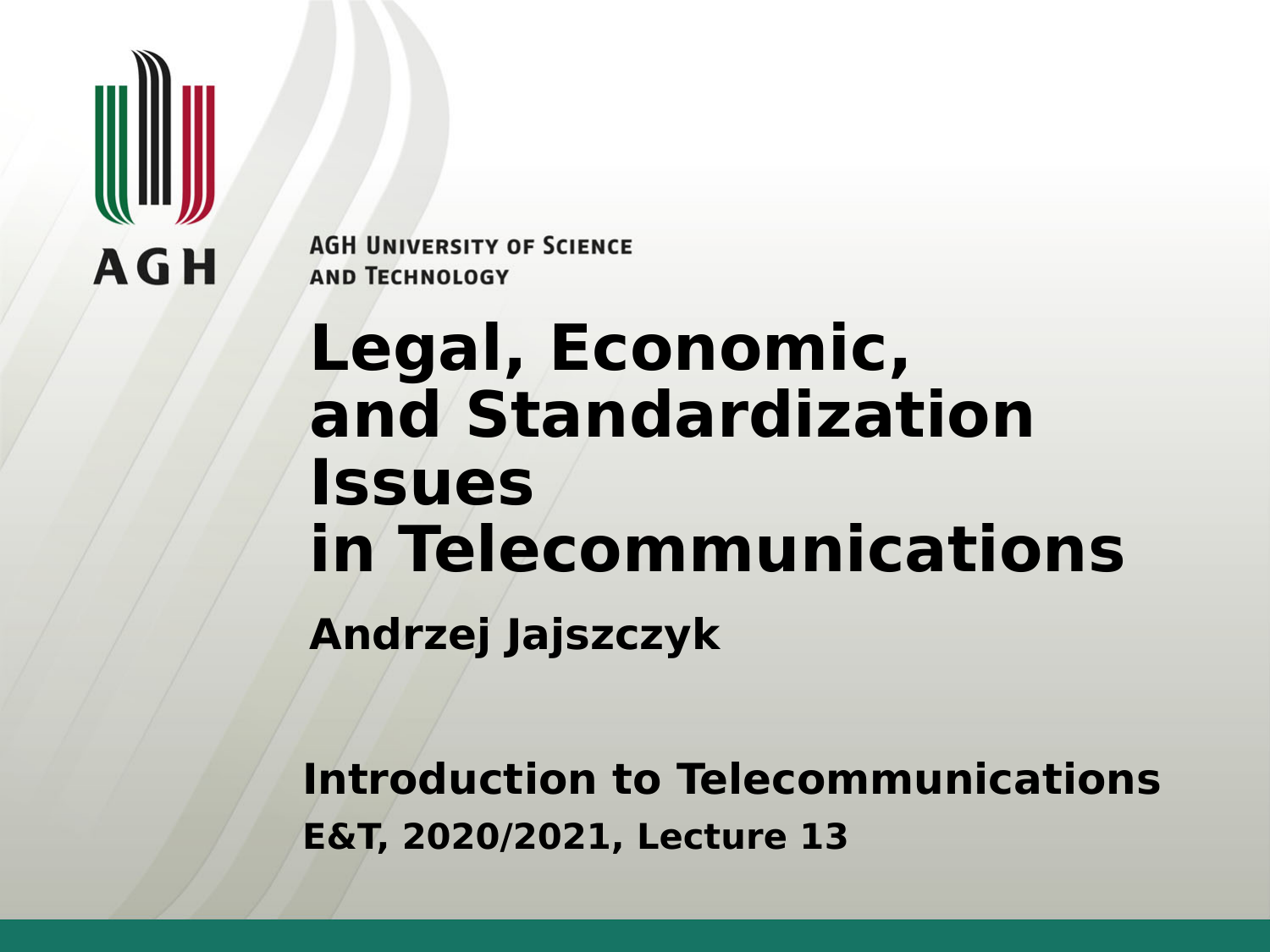

# Legal, Economic, and Standardization Issues in Telecommunications
Andrzej Jajszczyk
Introduction to Telecommunications
E&T, 2020/2021, Lecture 13